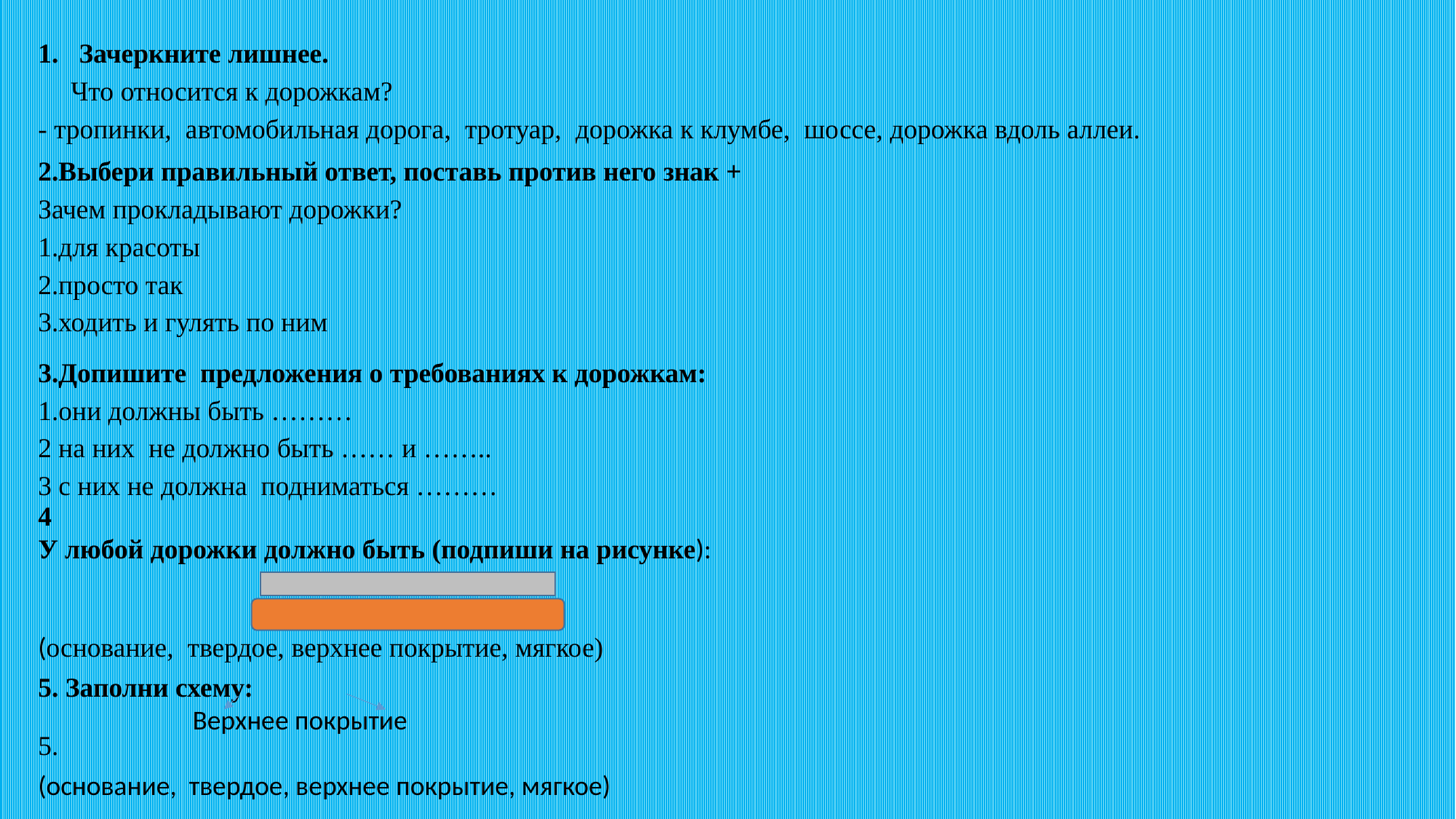

.
Зачеркните лишнее.
Что относится к дорожкам?
- тропинки,  автомобильная дорога,  тротуар,  дорожка к клумбе,  шоссе, дорожка вдоль аллеи.

2.Выбери правильный ответ, поставь против него знак +
Зачем прокладывают дорожки?
1.для красоты
2.просто так
3.ходить и гулять по ним
3.Допишите  предложения о требованиях к дорожкам:
1.они должны быть ………
2 на них  не должно быть …… и ……..
3 с них не должна  подниматься ………

4
У любой дорожки должно быть (подпиши на рисунке):

(основание,  твердое, верхнее покрытие, мягкое)

5.

5. Заполни схему:
                         Верхнее покрытие

(основание,  твердое, верхнее покрытие, мягкое)